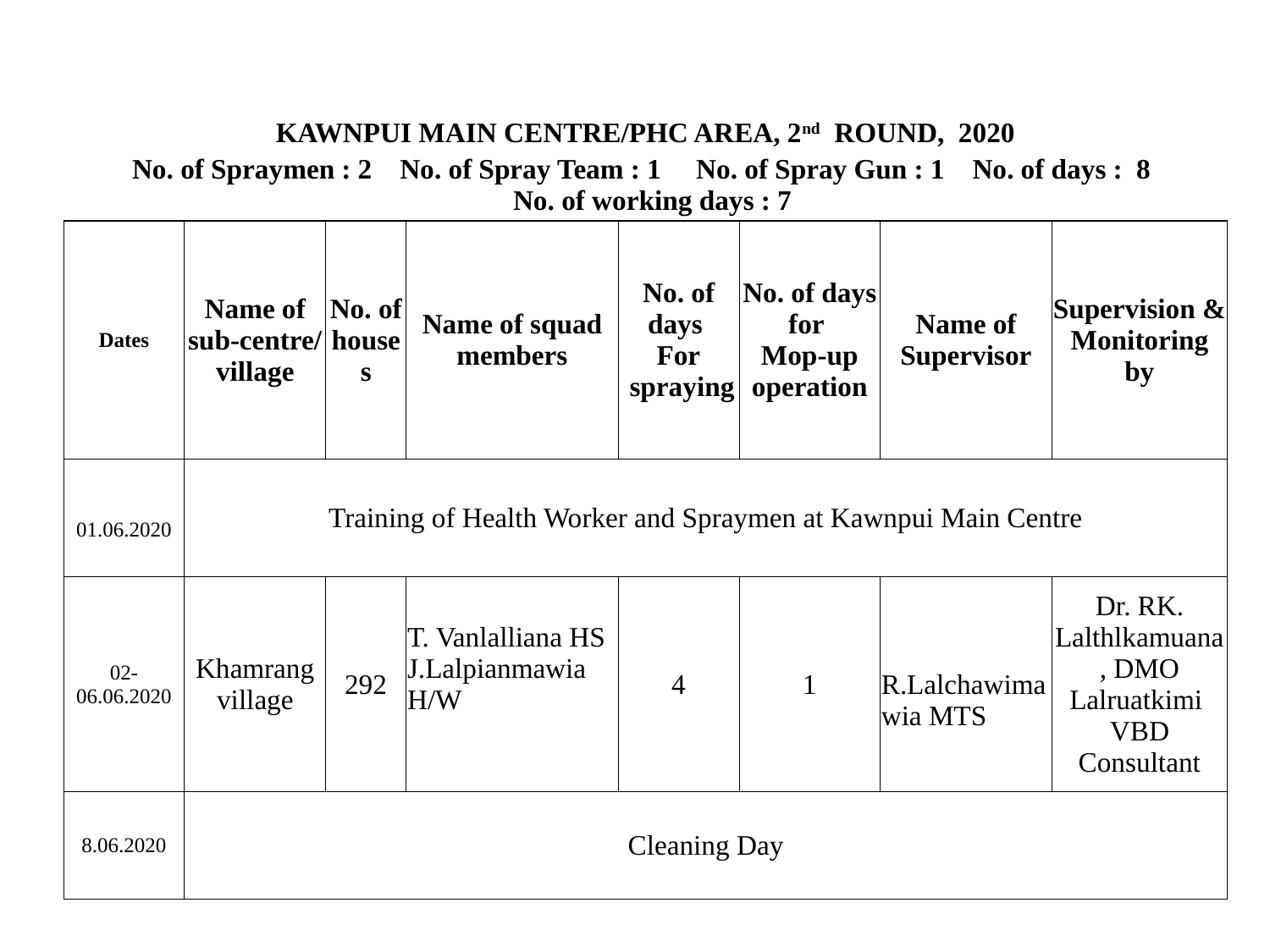

| KAWNPUI MAIN CENTRE/PHC AREA, 2nd ROUND, 2020 |  |  |  |  |  |  |  |
| --- | --- | --- | --- | --- | --- | --- | --- |
| No. of Spraymen : 2 No. of Spray Team : 1 No. of Spray Gun : 1 No. of days : 8 No. of working days : 7 |  |  |  |  |  |  |  |
| Dates | Name of sub-centre/ village | No. of houses | Name of squad members | No. of days For spraying | No. of days for Mop-up operation | Name of Supervisor | Supervision & Monitoring by |
| 01.06.2020 | Training of Health Worker and Spraymen at Kawnpui Main Centre |  |  |  |  |  |  |
| 02- 06.06.2020 | Khamrang village | 292 | T. Vanlalliana HS J.Lalpianmawia H/W | 4 | 1 | R.Lalchawimawia MTS | Dr. RK. Lalthlkamuana, DMO Lalruatkimi VBD Consultant |
| 8.06.2020 | Cleaning Day |  |  |  |  |  |  |